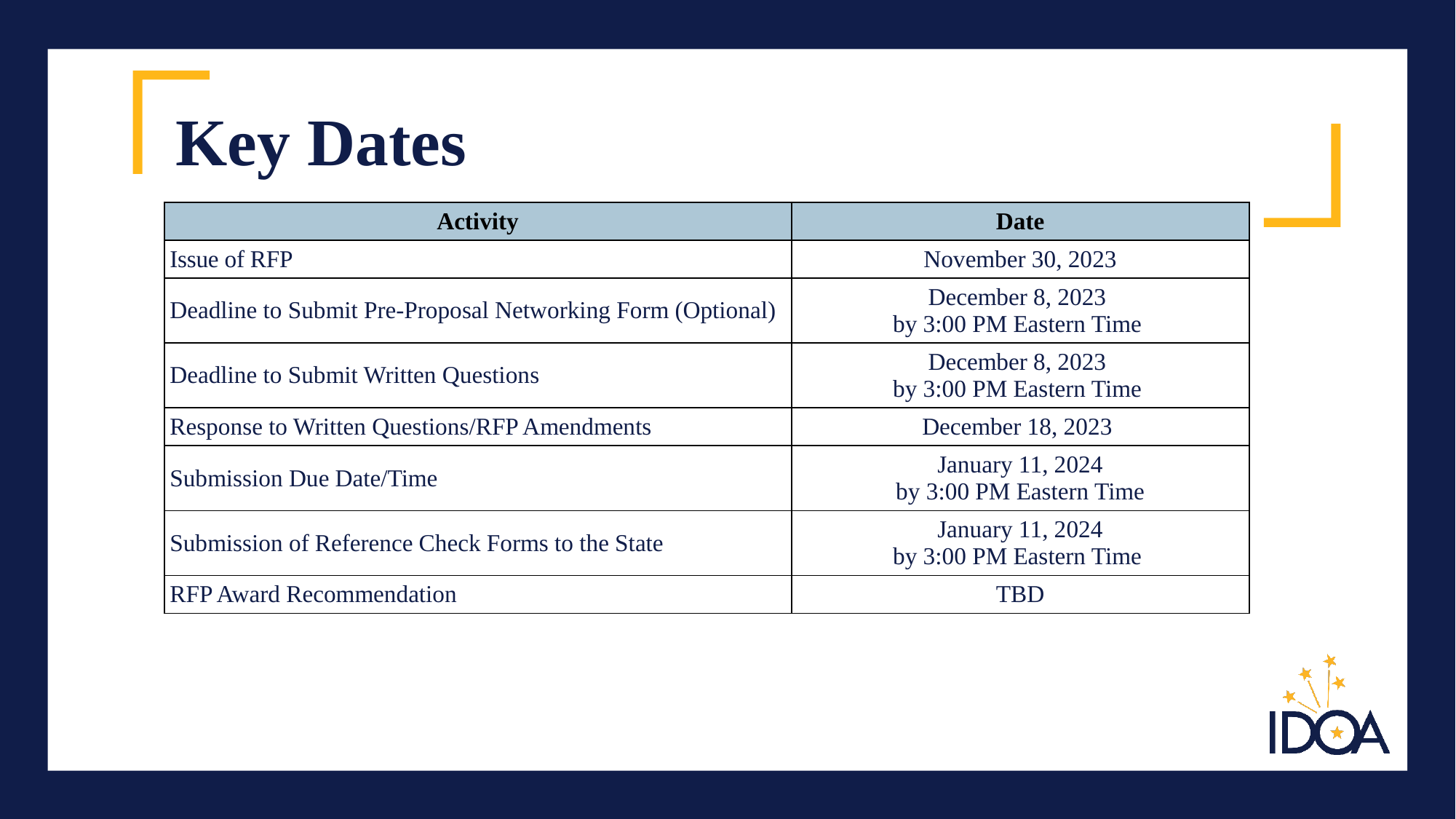

# Key Dates
| Activity | Date |
| --- | --- |
| Issue of RFP | November 30, 2023 |
| Deadline to Submit Pre-Proposal Networking Form (Optional) | December 8, 2023 by 3:00 PM Eastern Time |
| Deadline to Submit Written Questions | December 8, 2023 by 3:00 PM Eastern Time |
| Response to Written Questions/RFP Amendments | December 18, 2023 |
| Submission Due Date/Time | January 11, 2024 by 3:00 PM Eastern Time |
| Submission of Reference Check Forms to the State | January 11, 2024 by 3:00 PM Eastern Time |
| RFP Award Recommendation | TBD |